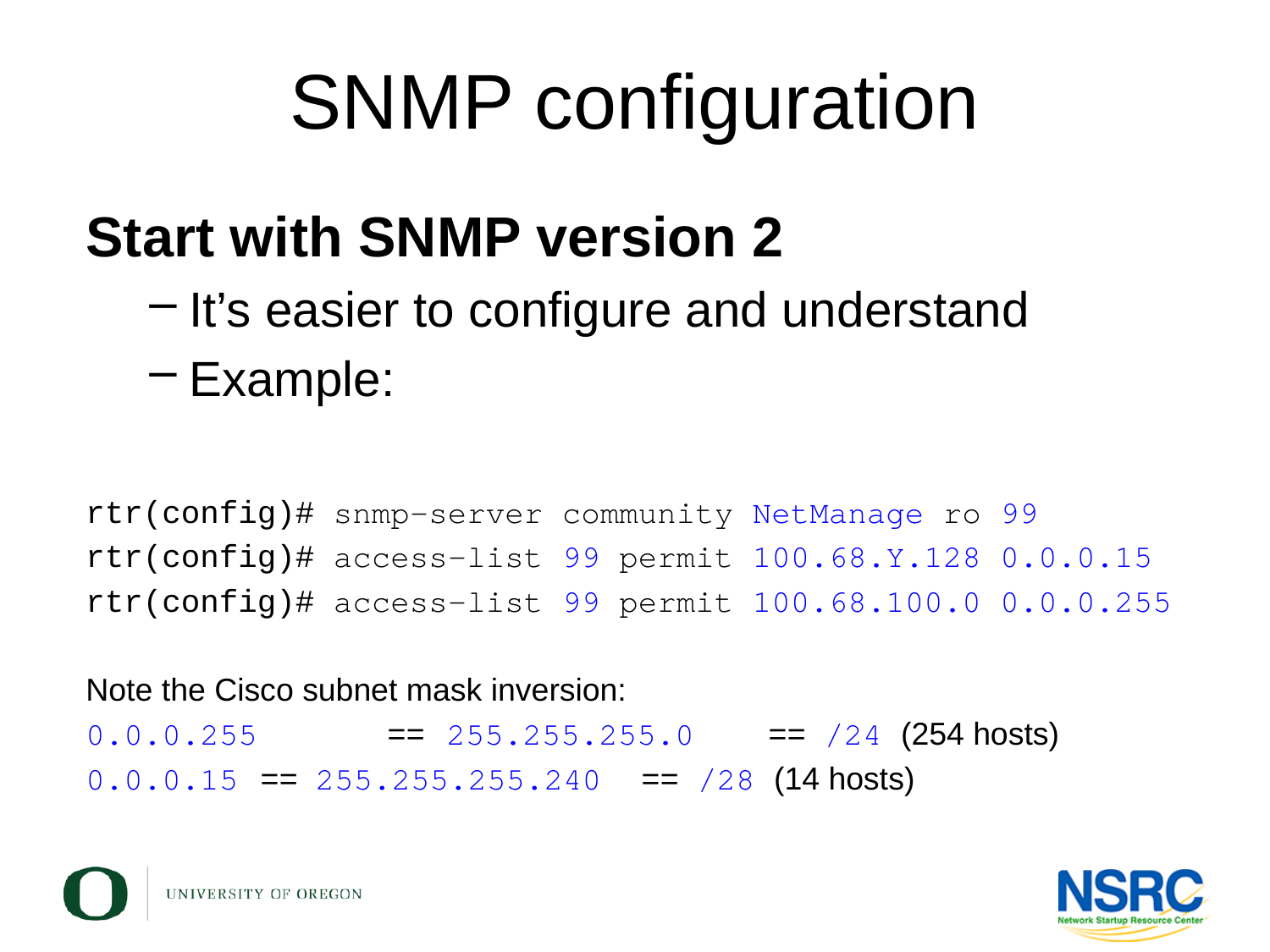

# SNMP configuration
Start with SNMP version 2
It’s easier to configure and understand
Example:

rtr(config)# snmp-server community NetManage ro 99
rtr(config)# access-list 99 permit 100.68.Y.128 0.0.0.15
rtr(config)# access-list 99 permit 100.68.100.0 0.0.0.255

Note the Cisco subnet mask inversion:
0.0.0.255 	==   255.255.255.0 	== /24 (254 hosts)
0.0.0.15 	==  255.255.255.240 	== /28 (14 hosts)